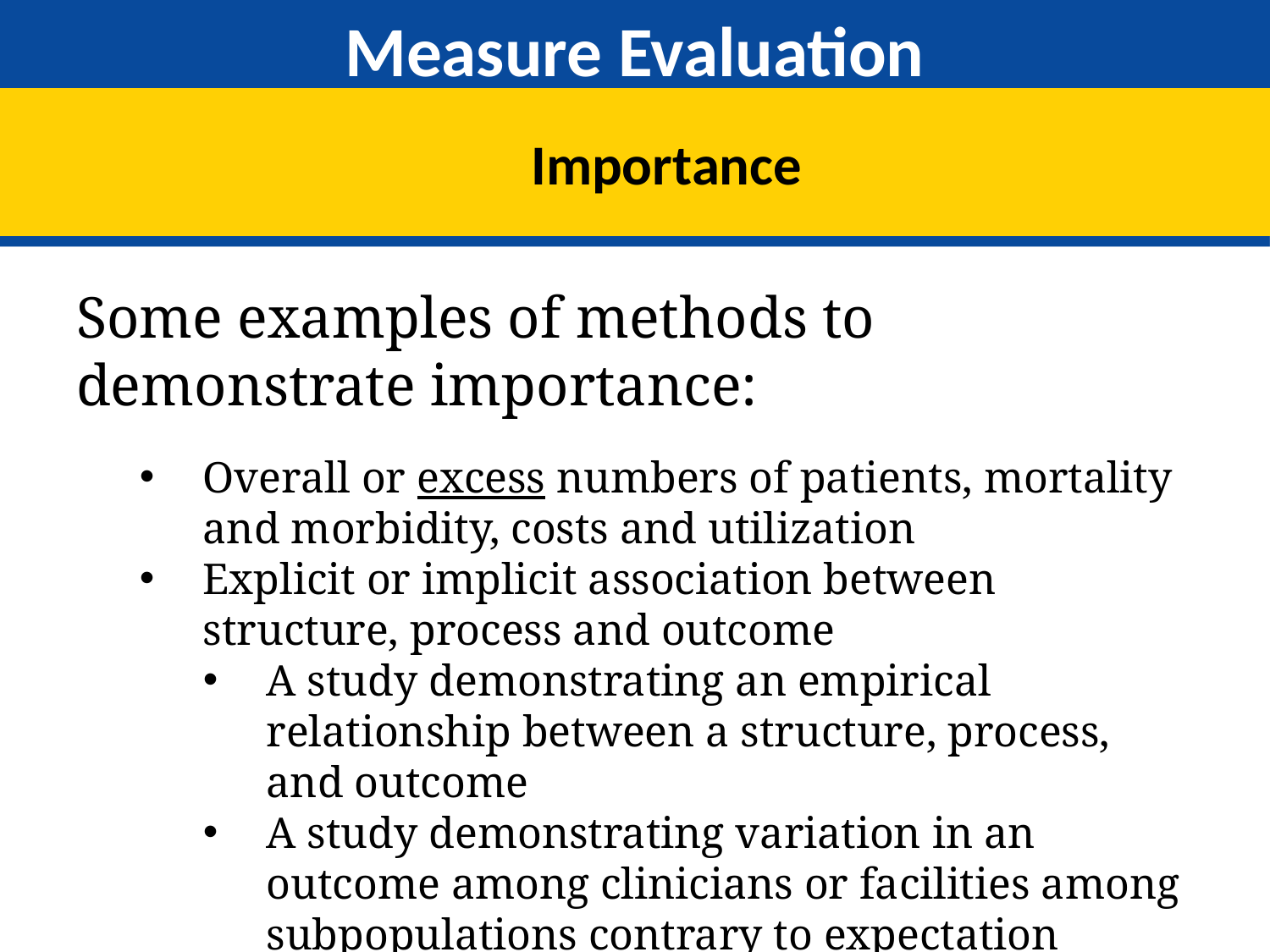

# Measure Evaluation
Importance
Some examples of methods to demonstrate importance:
Overall or excess numbers of patients, mortality and morbidity, costs and utilization
Explicit or implicit association between structure, process and outcome
A study demonstrating an empirical relationship between a structure, process, and outcome
A study demonstrating variation in an outcome among clinicians or facilities among subpopulations contrary to expectation